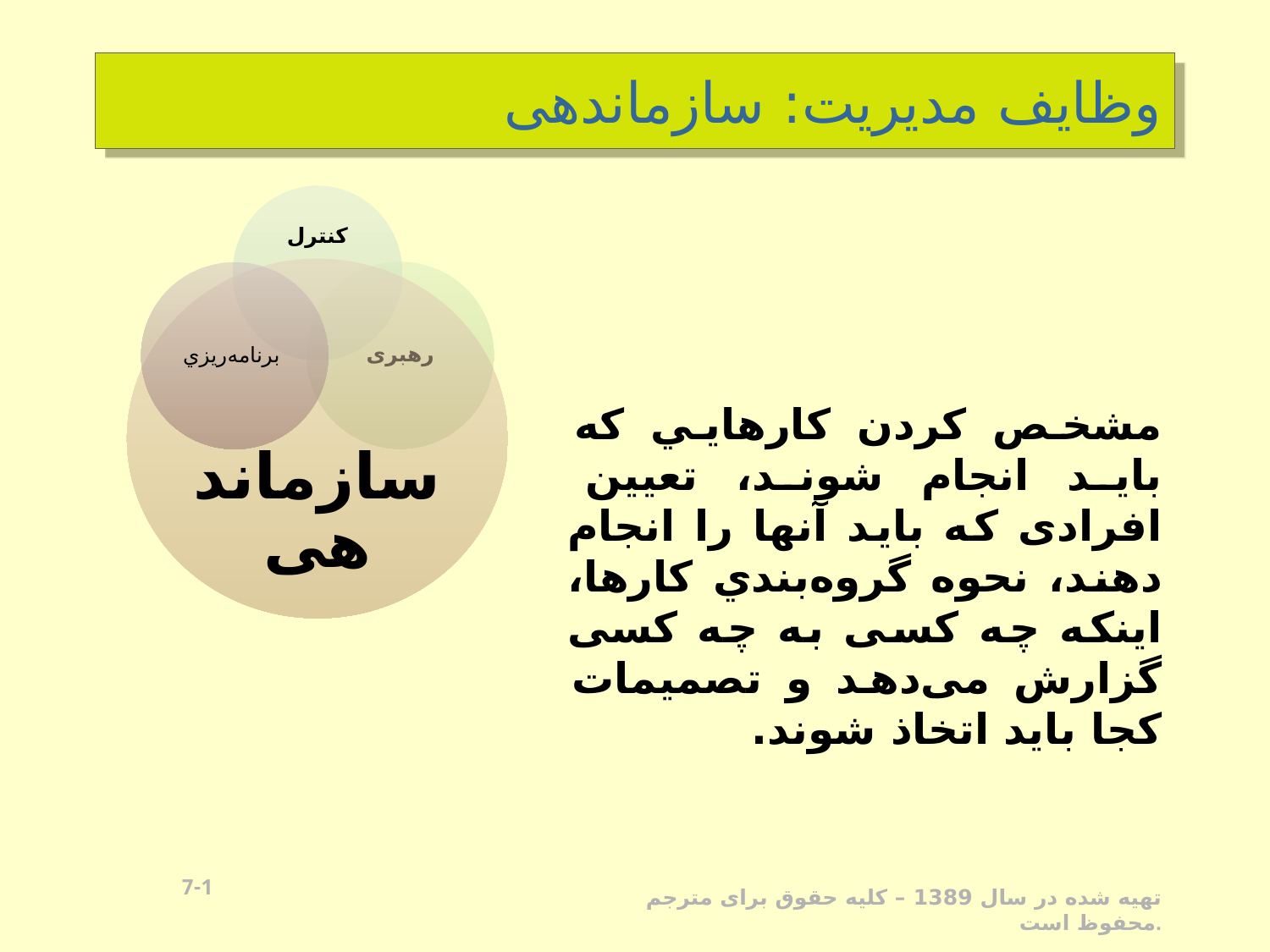

# وظایف مدیریت: سازماندهی
کنترل
رهبری
سازماندهی
برنامه‌ريزي
مشخص کردن كارهايي كه بايد انجام شوند، تعیین افرادی كه بايد آنها را انجام دهند، نحوه گروه‌بندي كارها، اینکه چه کسی به چه کسی گزارش می‌دهد و تصمیمات کجا باید اتخاذ شوند.
1-7